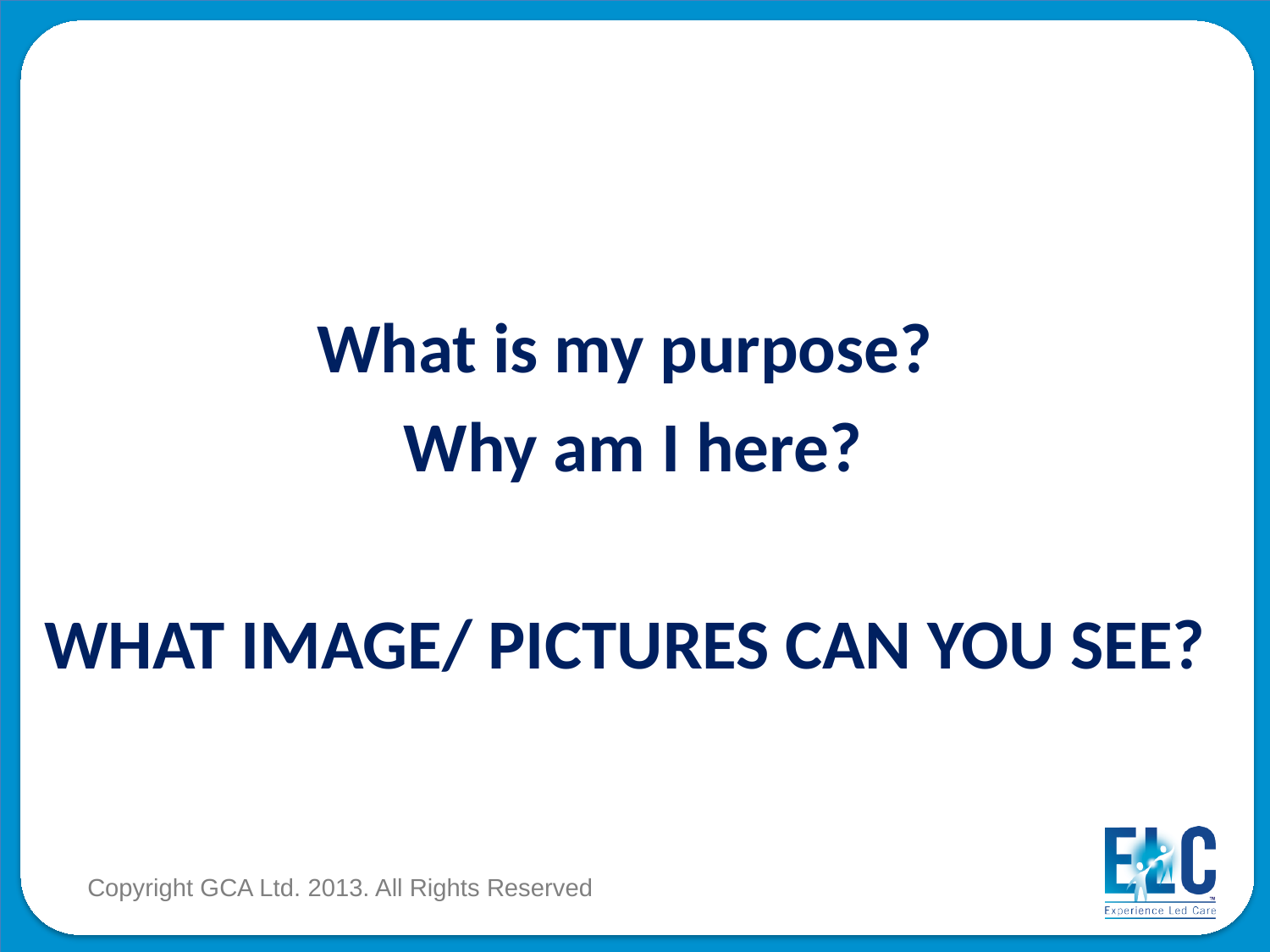

#
What is my purpose?
 Why am I here?

WHAT IMAGE/ PICTURES CAN YOU SEE?

Copyright GCA Ltd. 2013. All Rights Reserved